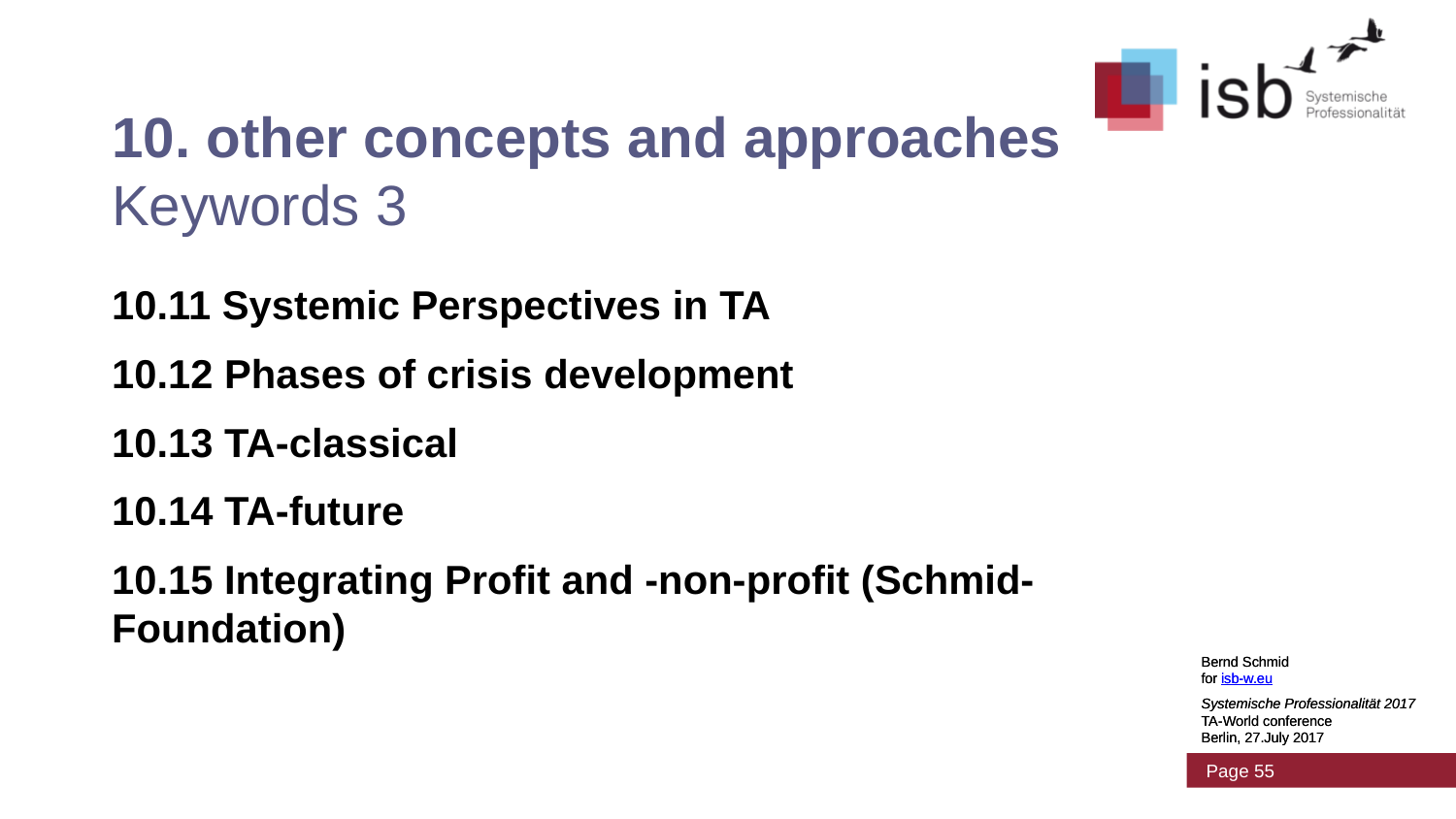

# 10. other concepts and approaches Keywords 3
10.11 Systemic Perspectives in TA
10.12 Phases of crisis development
10.13 TA-classical
10.14 TA-future
10.15 Integrating Profit and -non-profit (Schmid-Foundation)

Bernd Schmid
for isb-w.eu
Systemische Professionalität 2017
TA-World conference
Berlin, 27.July 2017
 Page 55